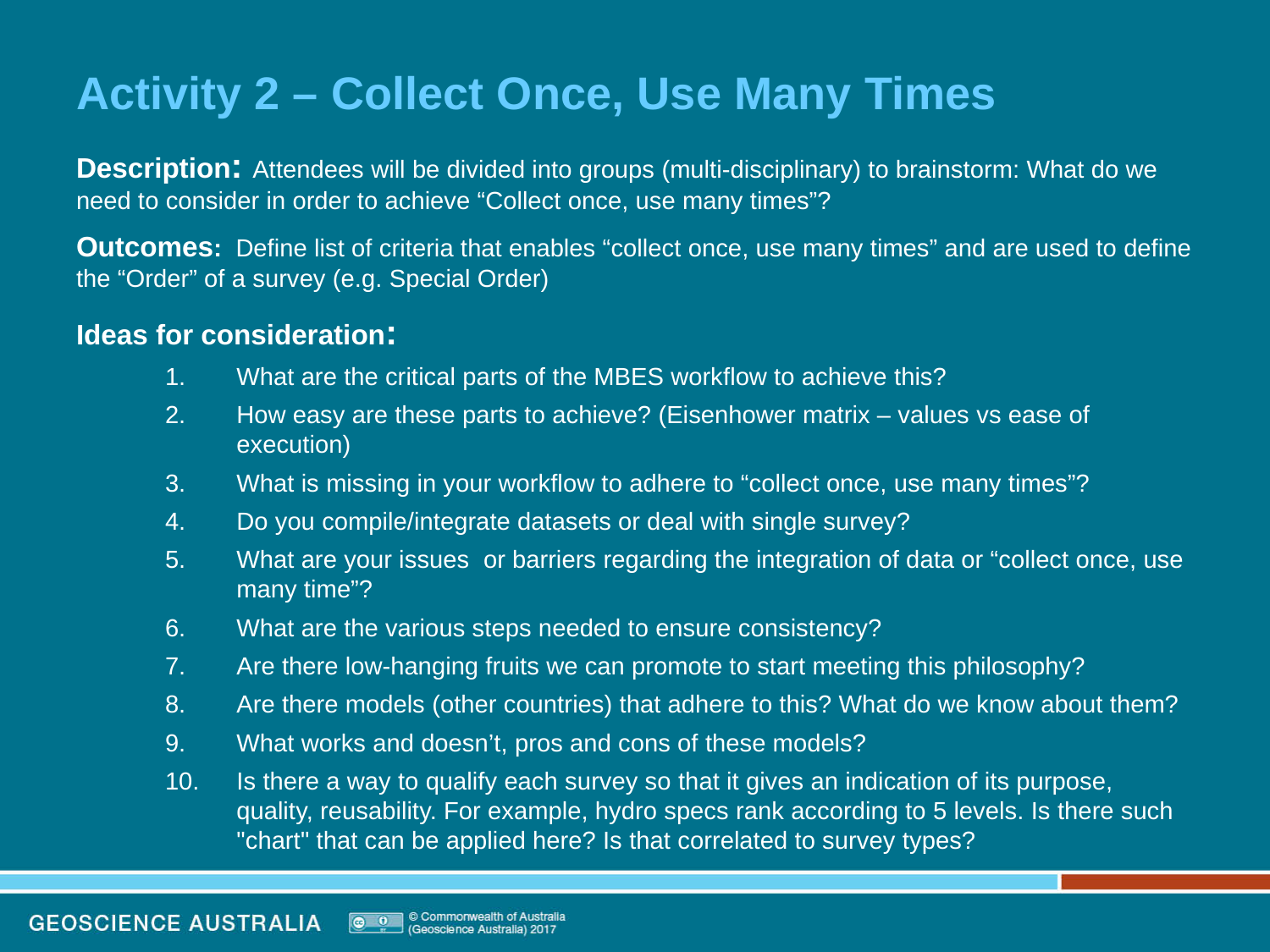

# Activity 2 – Collect Once, Use Many Times
Description: Attendees will be divided into groups (multi-disciplinary) to brainstorm: What do we need to consider in order to achieve “Collect once, use many times”?
Outcomes:  Define list of criteria that enables “collect once, use many times” and are used to define the “Order” of a survey (e.g. Special Order)
Ideas for consideration:
What are the critical parts of the MBES workflow to achieve this?
How easy are these parts to achieve? (Eisenhower matrix – values vs ease of execution)
What is missing in your workflow to adhere to “collect once, use many times”?
Do you compile/integrate datasets or deal with single survey?
What are your issues  or barriers regarding the integration of data or “collect once, use many time”?
What are the various steps needed to ensure consistency?
Are there low-hanging fruits we can promote to start meeting this philosophy?
Are there models (other countries) that adhere to this? What do we know about them?
What works and doesn’t, pros and cons of these models?
Is there a way to qualify each survey so that it gives an indication of its purpose, quality, reusability. For example, hydro specs rank according to 5 levels. Is there such "chart" that can be applied here? Is that correlated to survey types?